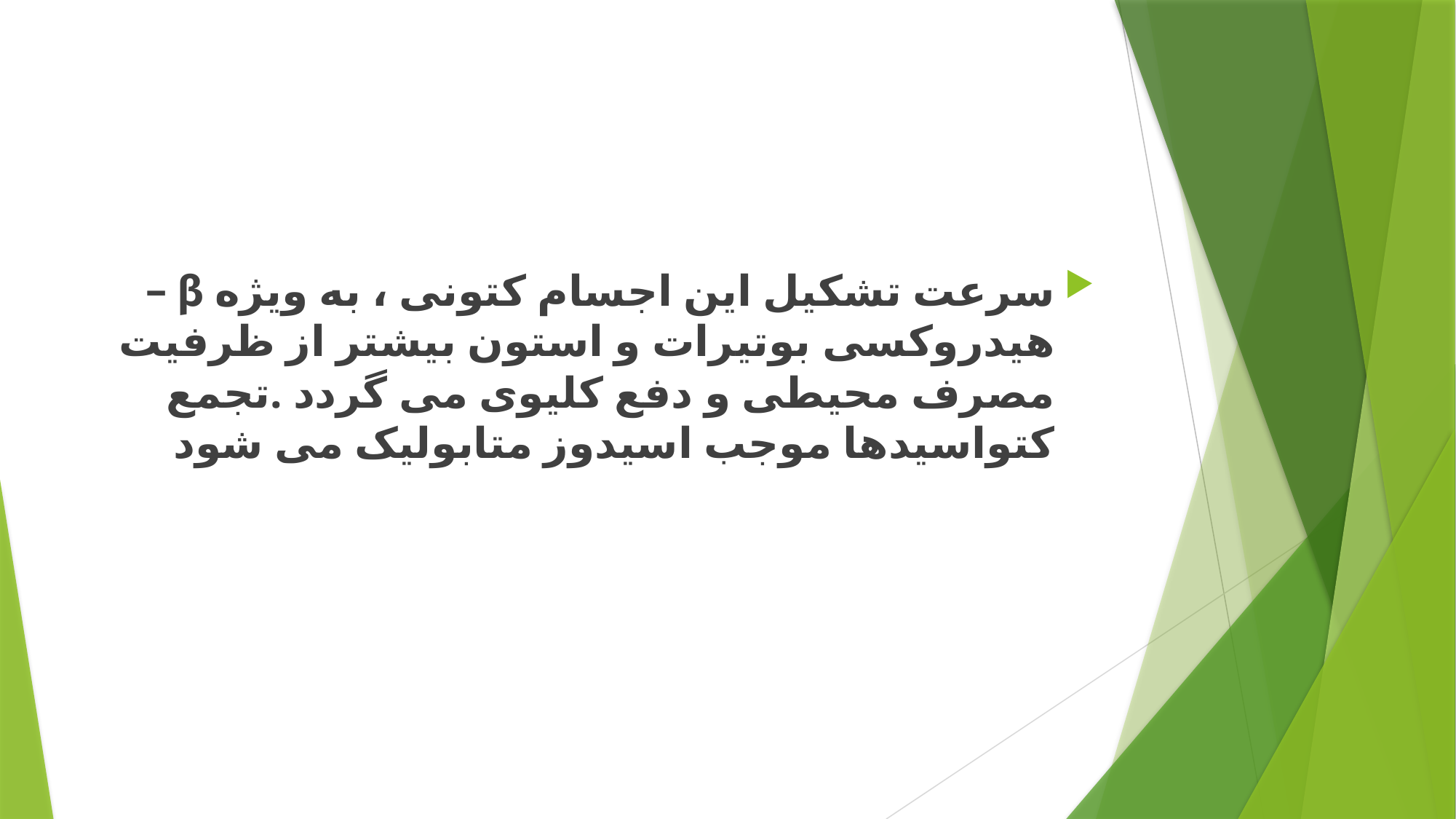

#
سرعت تشکیل این اجسام کتونی ، به ویژه β –هیدروکسی بوتیرات و استون بیشتر از ظرفیت مصرف محیطی و دفع کلیوی می گردد .تجمع کتواسیدها موجب اسیدوز متابولیک می شود